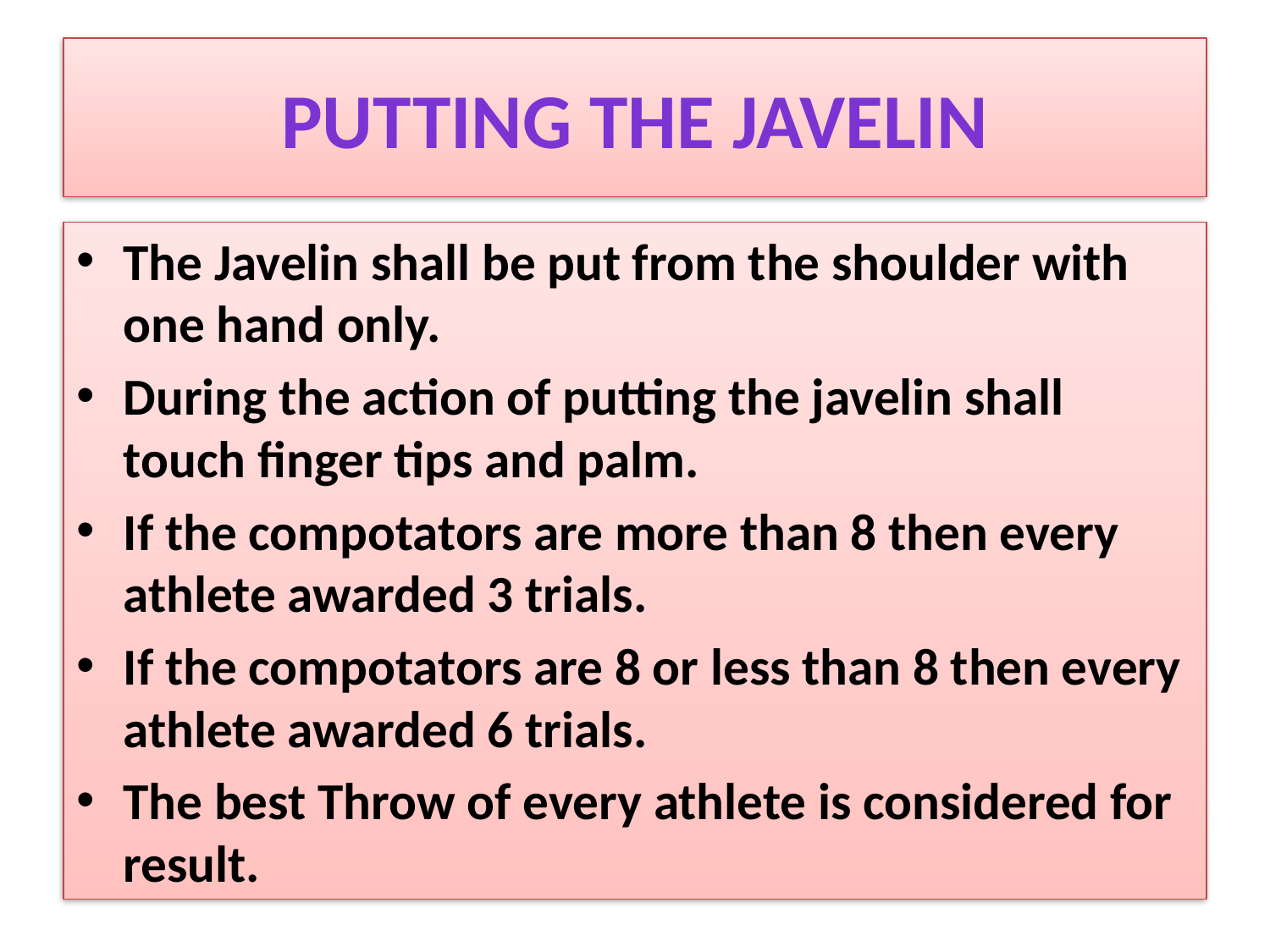

# Putting the javelin
The Javelin shall be put from the shoulder with one hand only.
During the action of putting the javelin shall touch finger tips and palm.
If the compotators are more than 8 then every athlete awarded 3 trials.
If the compotators are 8 or less than 8 then every athlete awarded 6 trials.
The best Throw of every athlete is considered for result.